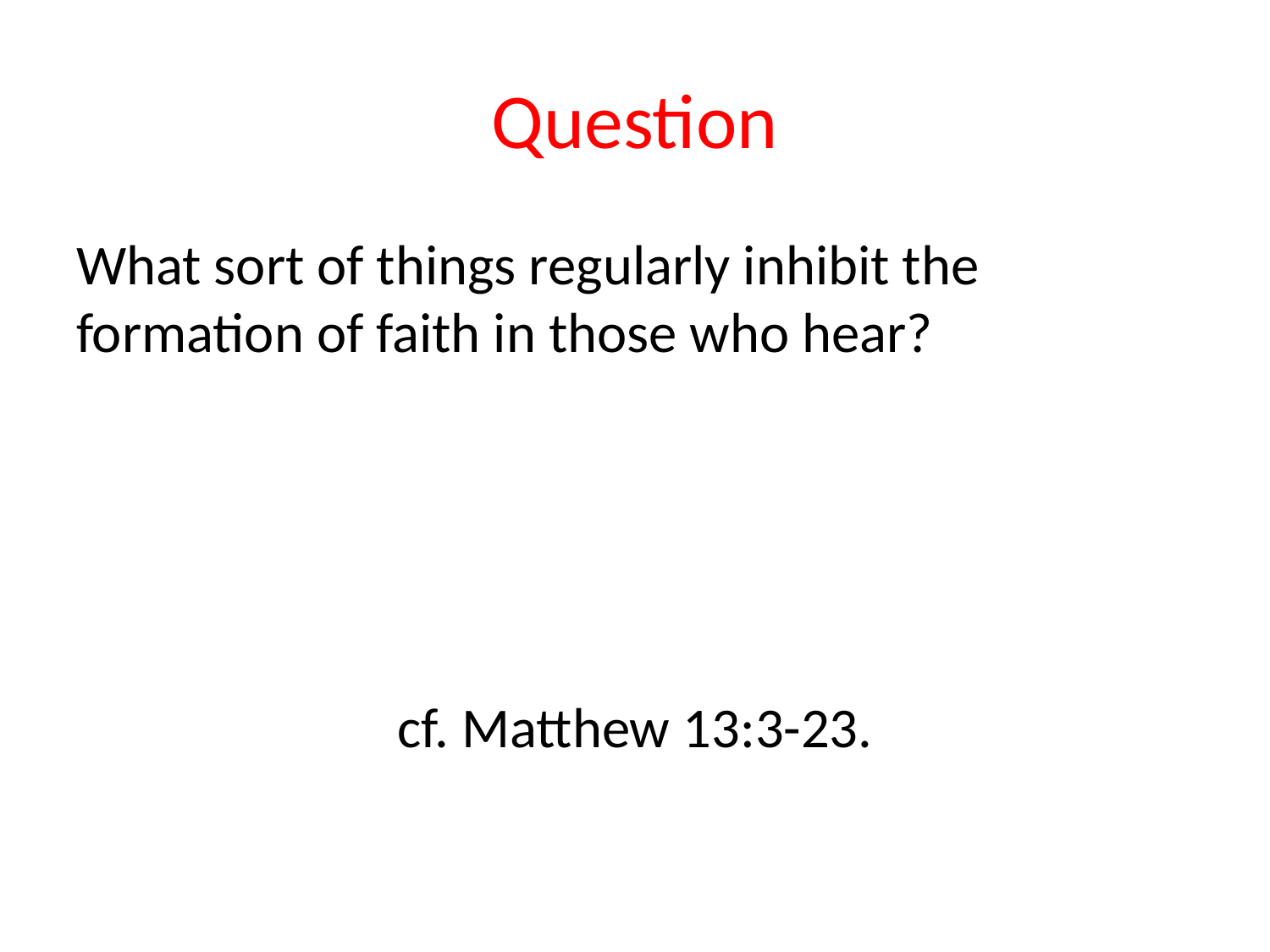

# Question
What sort of things regularly inhibit the formation of faith in those who hear?

cf. Matthew 13:3-23.